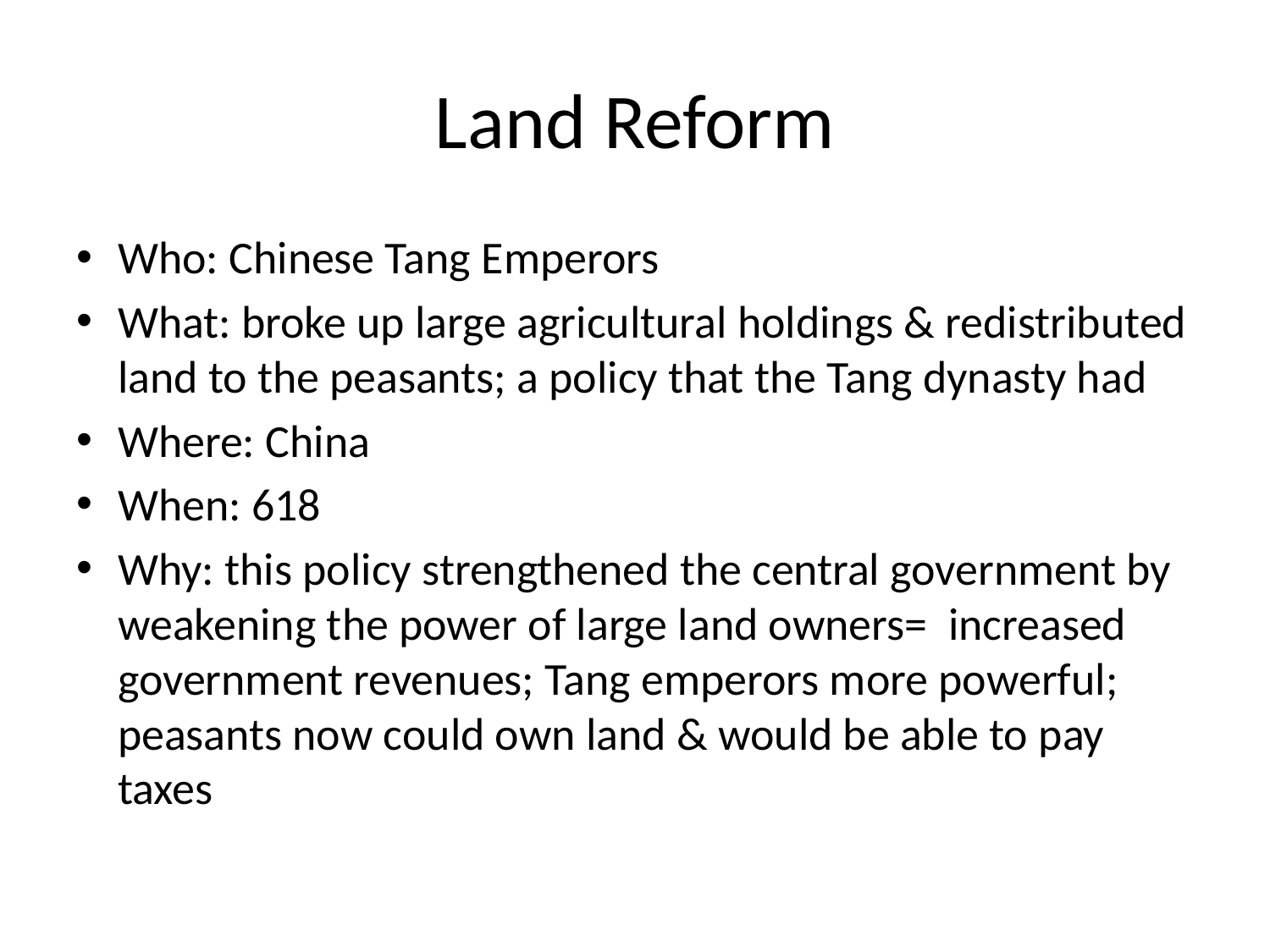

# Land Reform
Who: Chinese Tang Emperors
What: broke up large agricultural holdings & redistributed land to the peasants; a policy that the Tang dynasty had
Where: China
When: 618
Why: this policy strengthened the central government by weakening the power of large land owners=  increased government revenues; Tang emperors more powerful; peasants now could own land & would be able to pay taxes